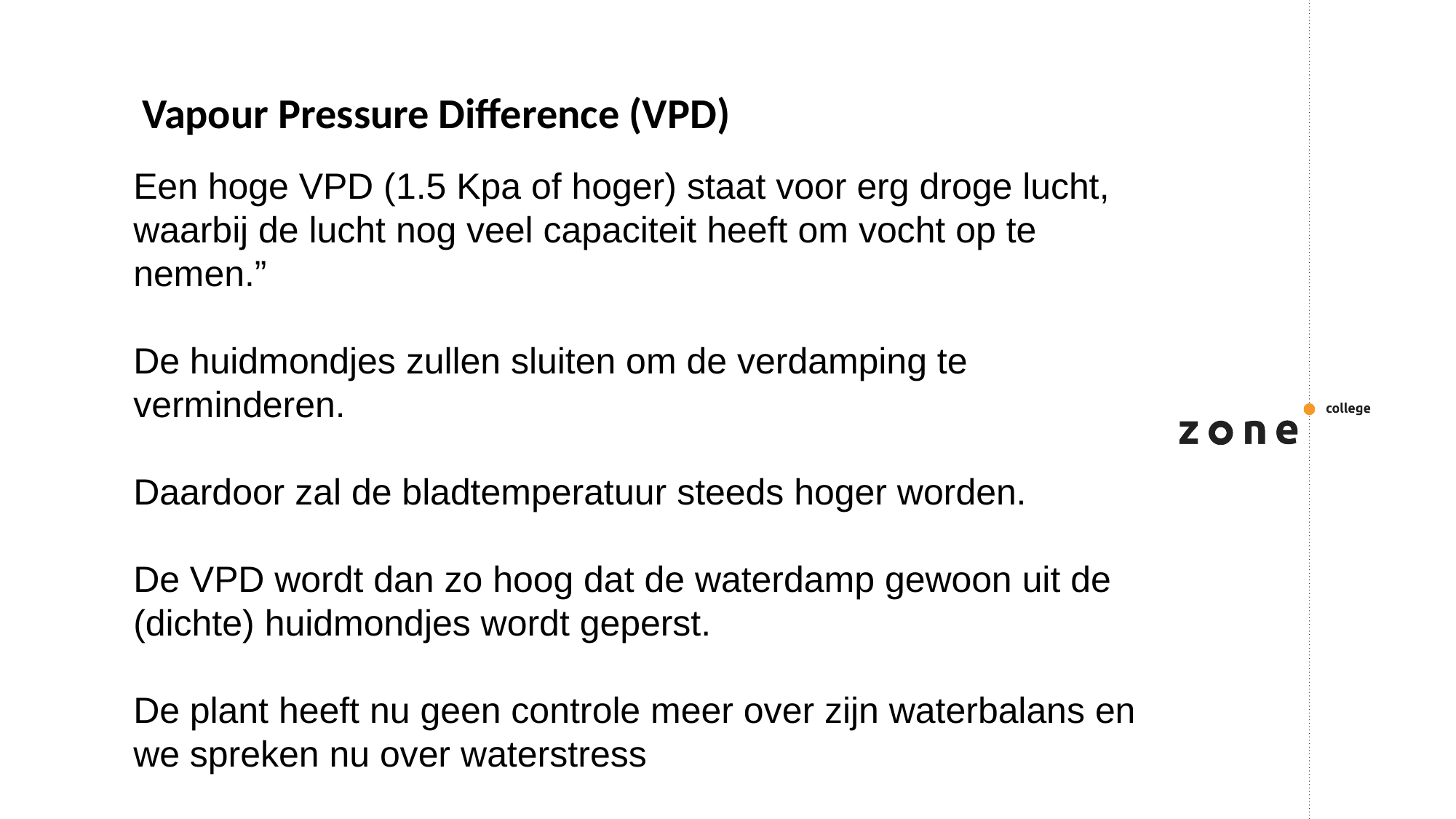

Vapour Pressure Difference (VPD)
Een hoge VPD (1.5 Kpa of hoger) staat voor erg droge lucht, waarbij de lucht nog veel capaciteit heeft om vocht op te nemen.”

De huidmondjes zullen sluiten om de verdamping te verminderen.

Daardoor zal de bladtemperatuur steeds hoger worden.

De VPD wordt dan zo hoog dat de waterdamp gewoon uit de (dichte) huidmondjes wordt geperst.

De plant heeft nu geen controle meer over zijn waterbalans en we spreken nu over waterstress